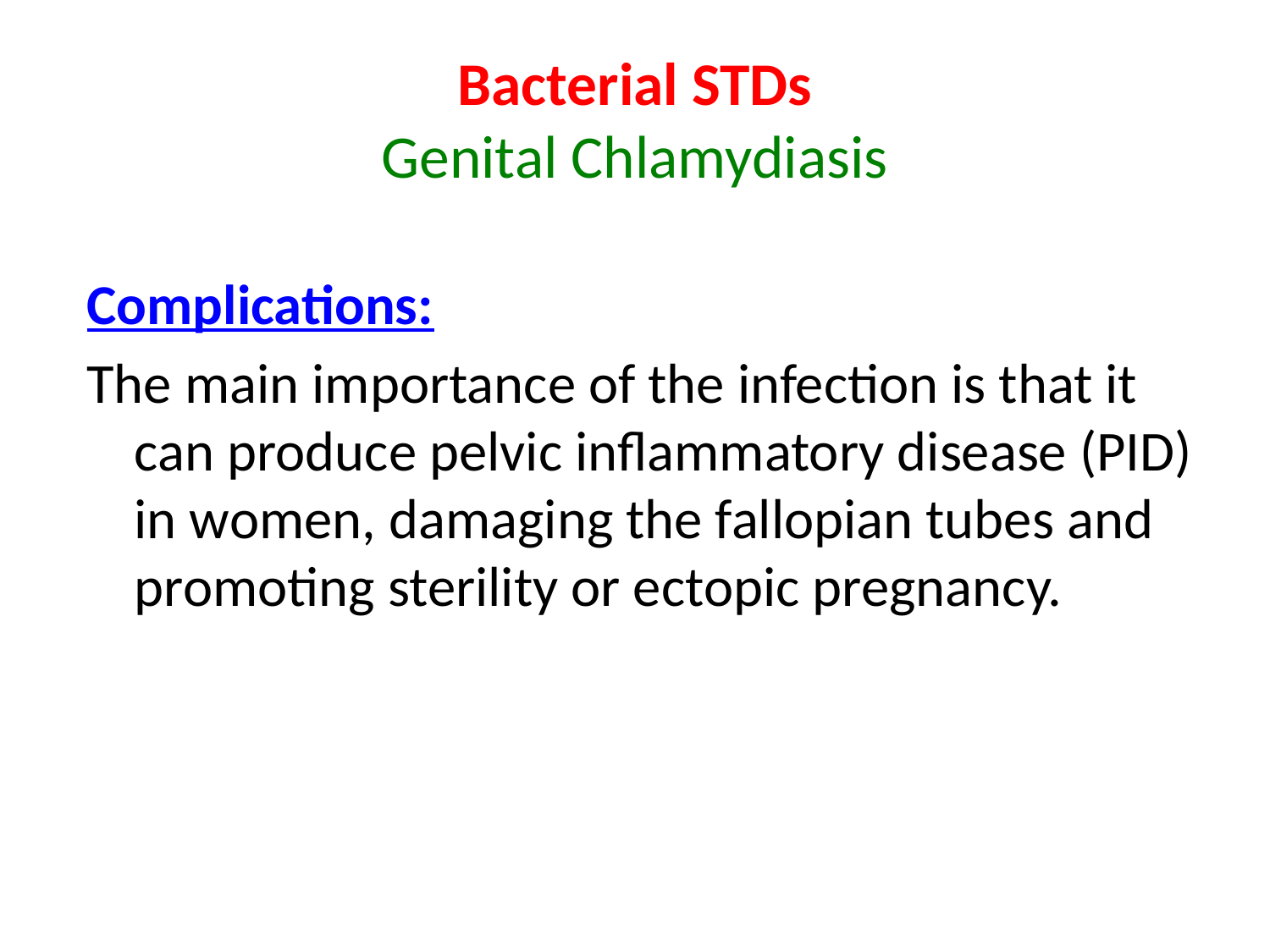

# Bacterial STDs Genital Chlamydiasis
Complications:
The main importance of the infection is that it can produce pelvic inflammatory disease (PID) in women, damaging the fallopian tubes and promoting sterility or ectopic pregnancy.